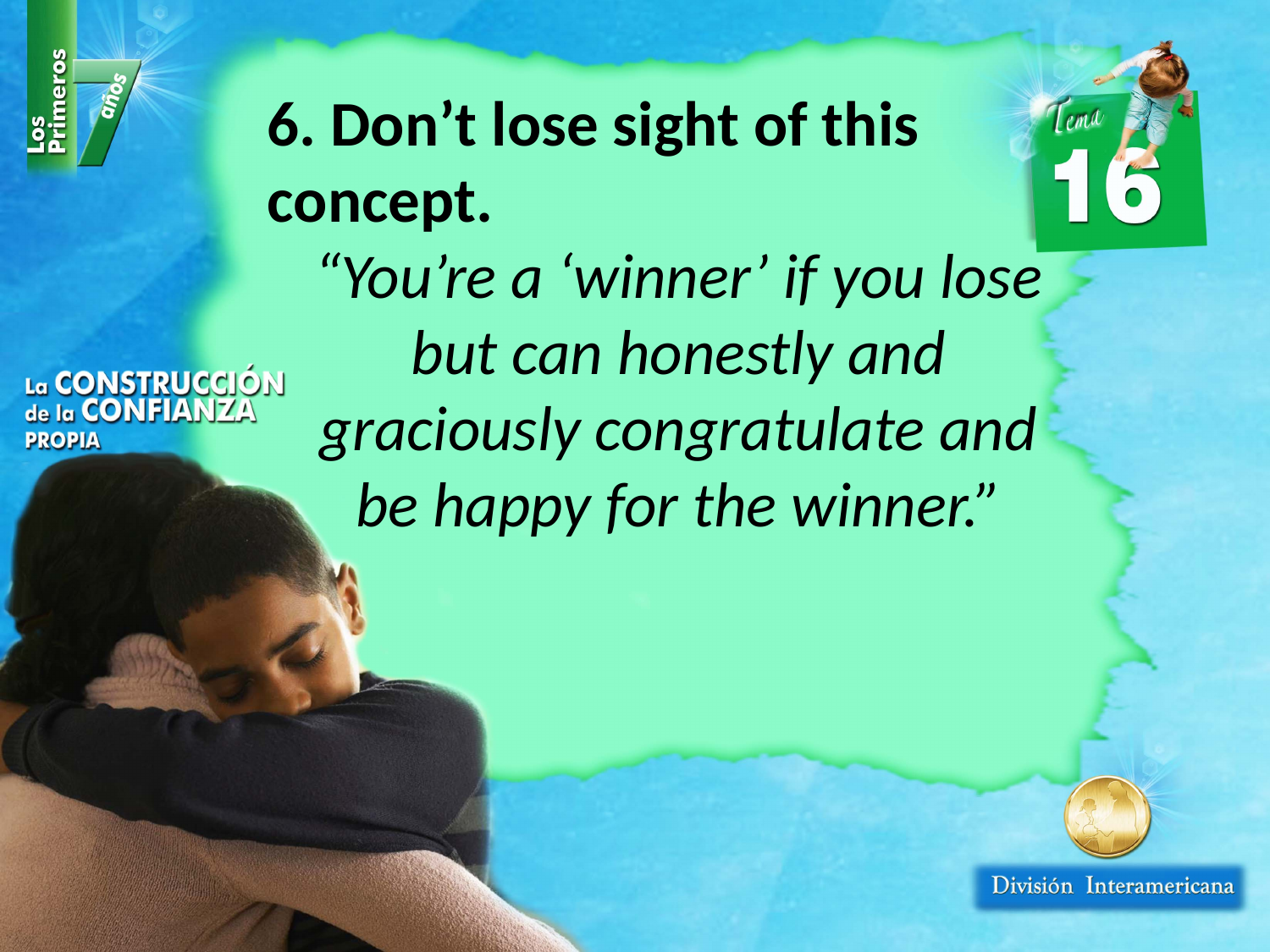

6. Don’t lose sight of this concept.
“You’re a ‘winner’ if you lose but can honestly and graciously congratulate and be happy for the winner.”